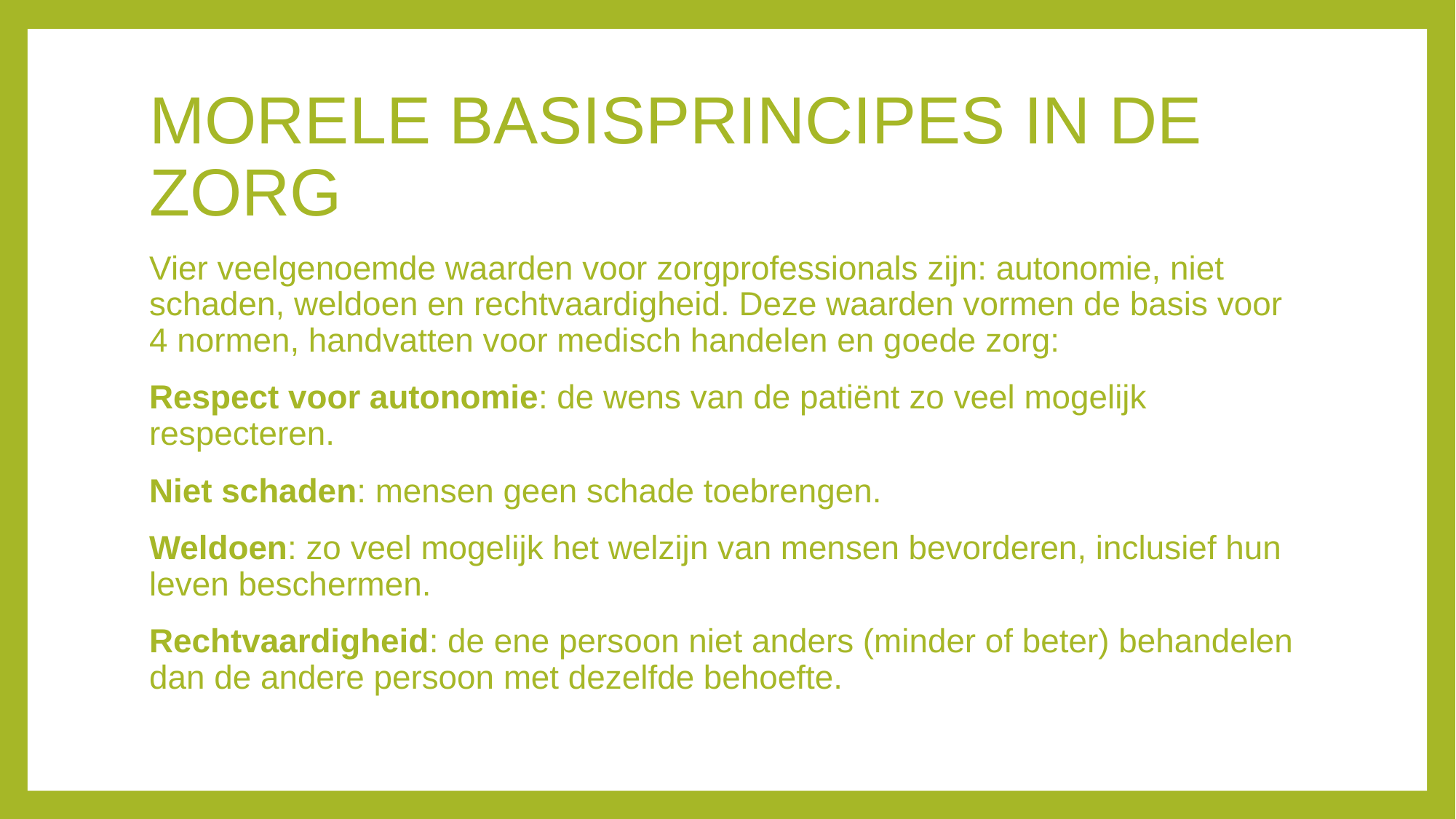

# MORELE BASISPRINCIPES IN DE ZORG
Vier veelgenoemde waarden voor zorgprofessionals zijn: autonomie, niet schaden, weldoen en rechtvaardigheid. Deze waarden vormen de basis voor 4 normen, handvatten voor medisch handelen en goede zorg:
Respect voor autonomie: de wens van de patiënt zo veel mogelijk respecteren.
Niet schaden: mensen geen schade toebrengen.
Weldoen: zo veel mogelijk het welzijn van mensen bevorderen, inclusief hun leven beschermen.
Rechtvaardigheid: de ene persoon niet anders (minder of beter) behandelen dan de andere persoon met dezelfde behoefte.